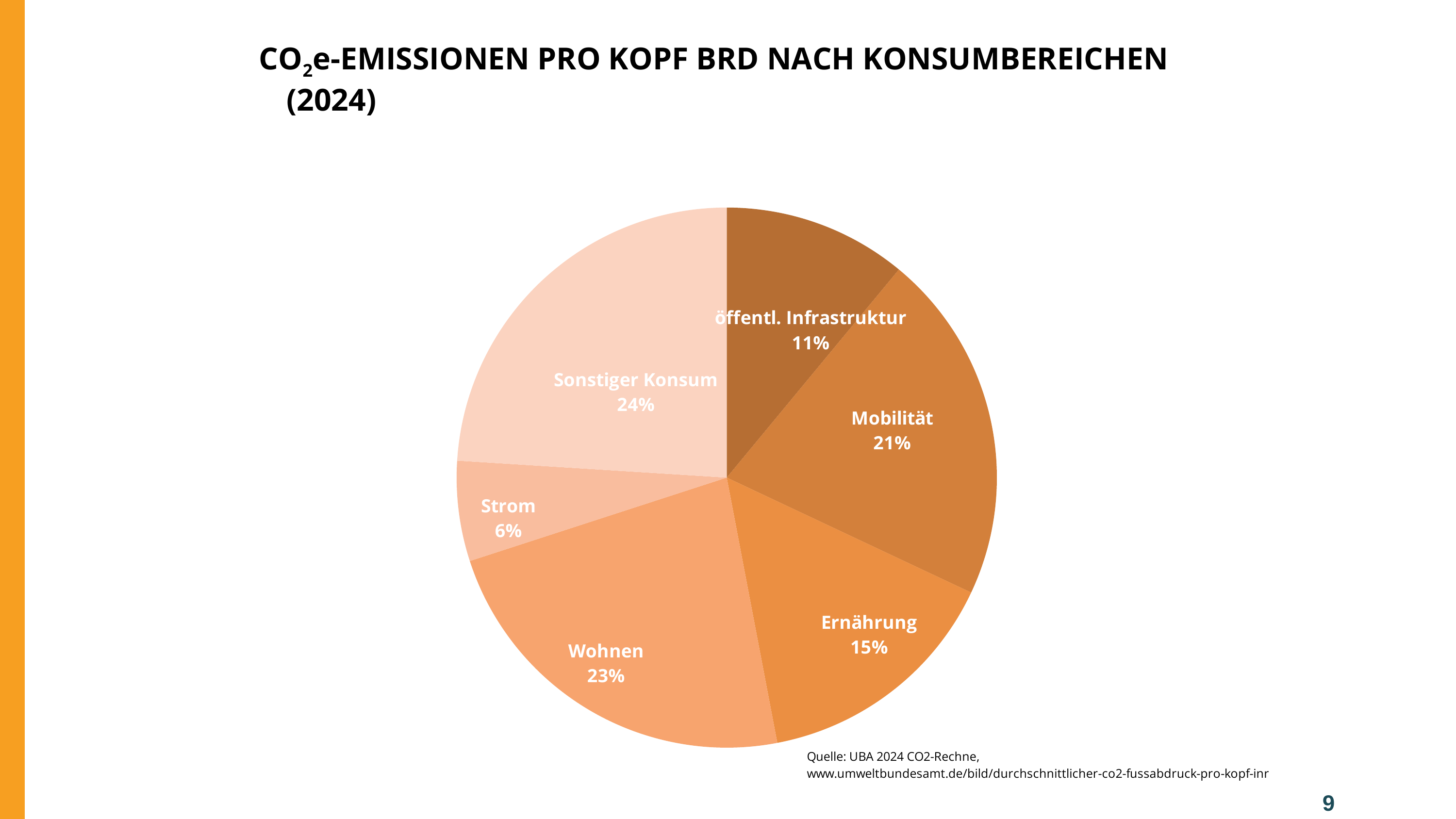

CO2e-Emissionen pro kopf BRD nach Konsumbereichen (2024)

### Chart

| Category |  |
|---|---|
| öffentl. Infrastruktur | 0.11 |
| Mobilität | 0.21 |
| Ernährung | 0.15 |
| Wohnen | 0.23 |
| Strom | 0.06 |
| Sonstiger Konsum | 0.24 |
8